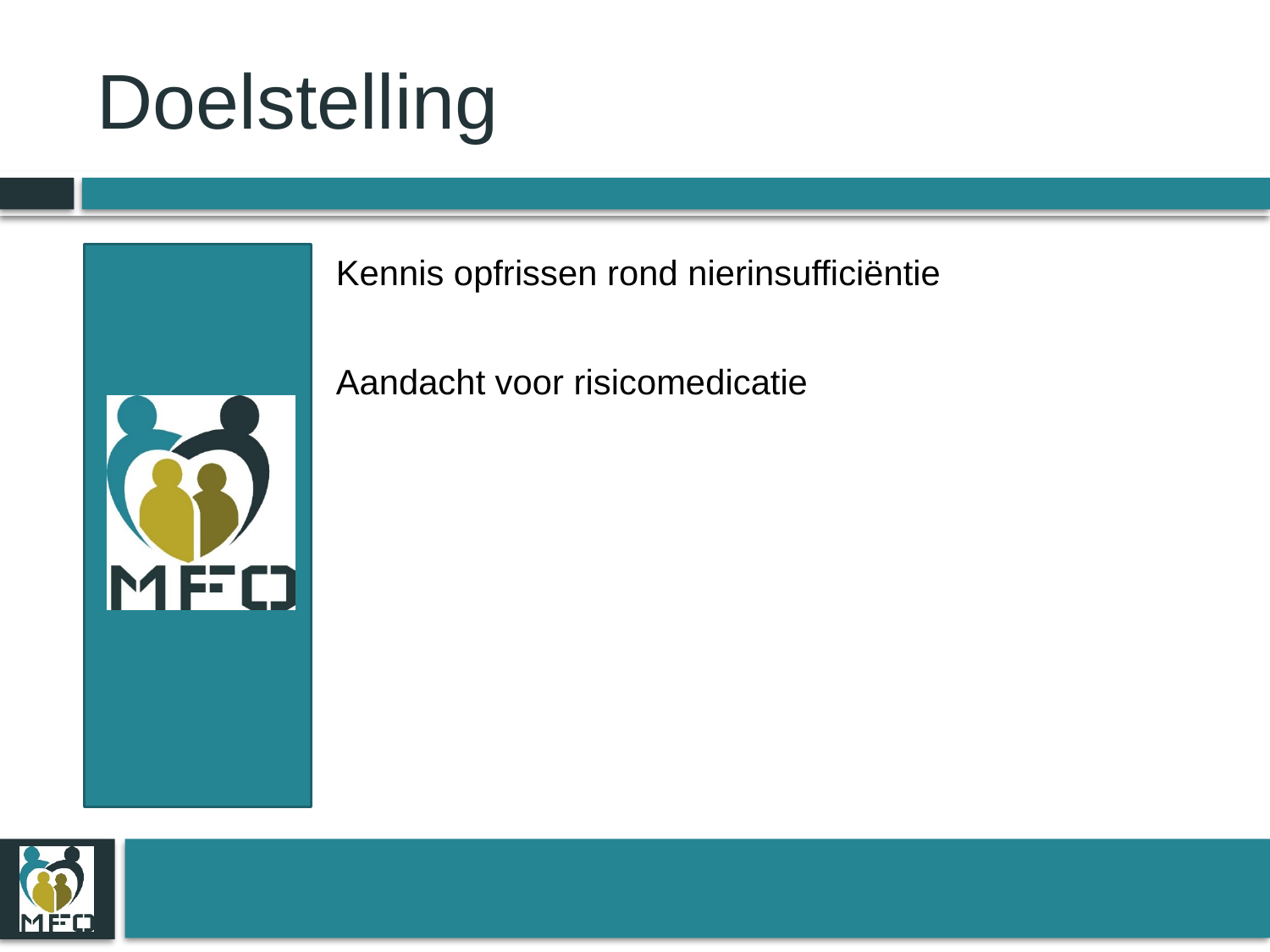

# Doelstelling
Kennis opfrissen rond nierinsufficiëntie

Aandacht voor risicomedicatie